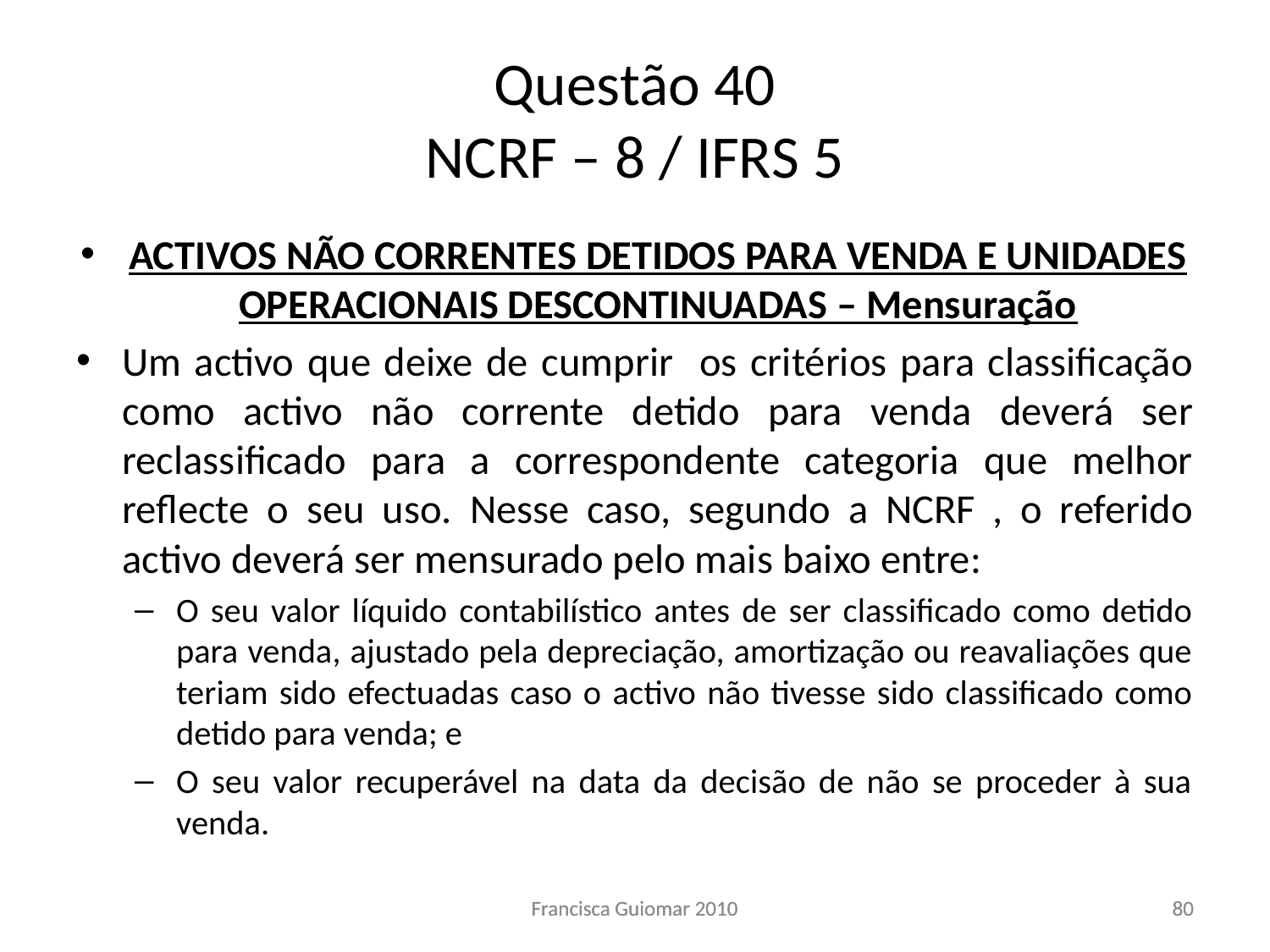

# Questão 40 NCRF – 8 / IFRS 5
ACTIVOS NÃO CORRENTES DETIDOS PARA VENDA E UNIDADES OPERACIONAIS DESCONTINUADAS – Mensuração
Um activo que deixe de cumprir  os critérios para classificação como activo não corrente detido para venda deverá ser reclassificado para a correspondente categoria que melhor reflecte o seu uso. Nesse caso, segundo a NCRF , o referido activo deverá ser mensurado pelo mais baixo entre:
O seu valor líquido contabilístico antes de ser classificado como detido para venda, ajustado pela depreciação, amortização ou reavaliações que teriam sido efectuadas caso o activo não tivesse sido classificado como detido para venda; e
O seu valor recuperável na data da decisão de não se proceder à sua venda.
Francisca Guiomar 2010
Francisca Guiomar 2010
80
80